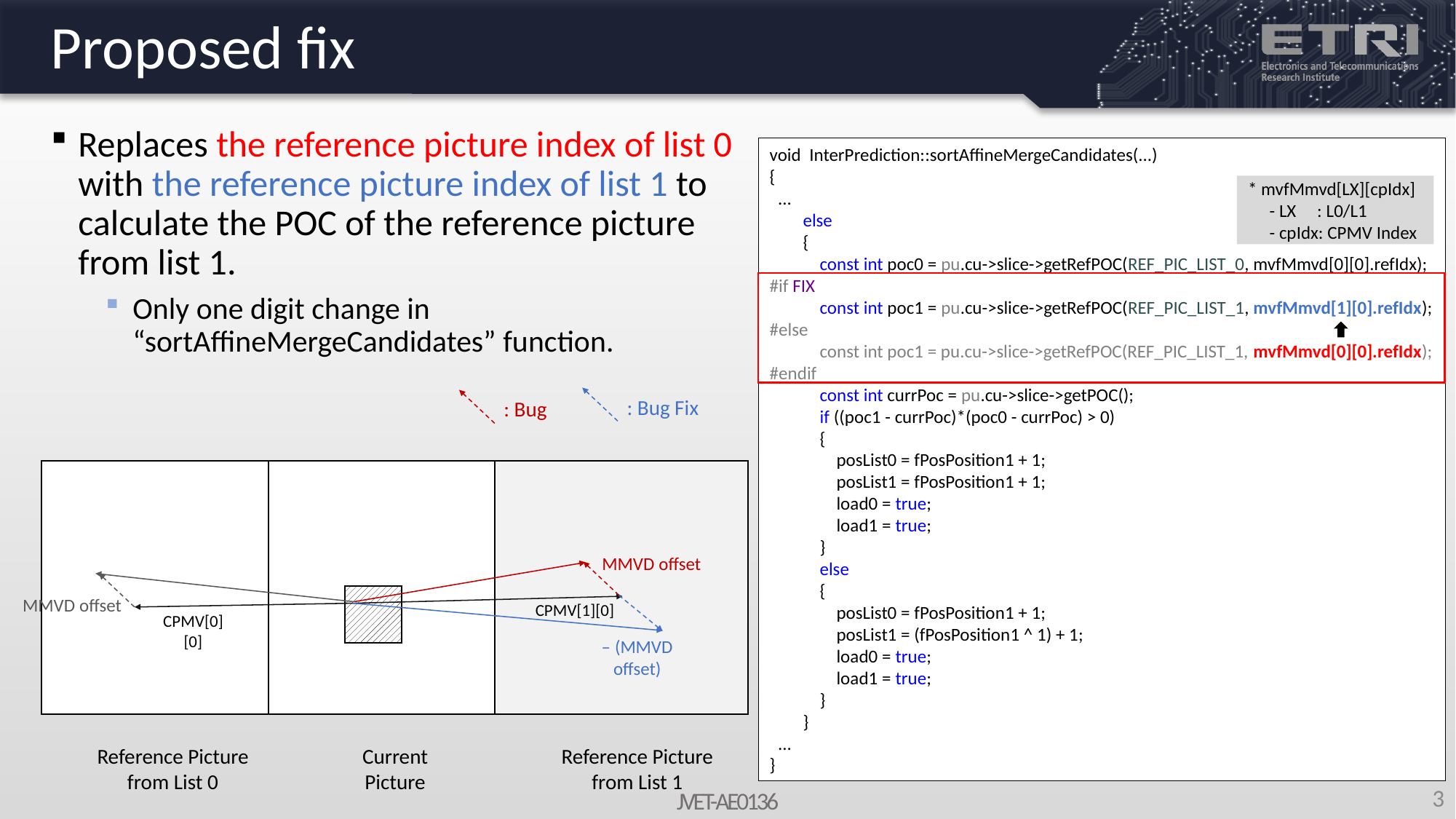

# Proposed fix
Replaces the reference picture index of list 0 with the reference picture index of list 1 to calculate the POC of the reference picture from list 1.
Only one digit change in “sortAffineMergeCandidates” function.
void  InterPrediction::sortAffineMergeCandidates(...)
{
  ...
        else
        {
            const int poc0 = pu.cu->slice->getRefPOC(REF_PIC_LIST_0, mvfMmvd[0][0].refIdx);
#if FIX
            const int poc1 = pu.cu->slice->getRefPOC(REF_PIC_LIST_1, mvfMmvd[1][0].refIdx);
#else
            const int poc1 = pu.cu->slice->getRefPOC(REF_PIC_LIST_1, mvfMmvd[0][0].refIdx);
#endif
            const int currPoc = pu.cu->slice->getPOC();
            if ((poc1 - currPoc)*(poc0 - currPoc) > 0)
            {
                posList0 = fPosPosition1 + 1;
                posList1 = fPosPosition1 + 1;
                load0 = true;
                load1 = true;
            }
            else
            {
                posList0 = fPosPosition1 + 1;
                posList1 = (fPosPosition1 ^ 1) + 1;
                load0 = true;
                load1 = true;
            }
        }
  ...
}
* mvfMmvd[LX][cpIdx]
 - LX     : L0/L1
 - cpIdx: CPMV Index

: Bug Fix
: Bug

MMVD offset

MMVD offset
CPMV[1][0]
CPMV[0][0]
– (MMVD offset)
Reference Picture from List 0
Current Picture
Reference Picture from List 1
3
JVET-AE0136